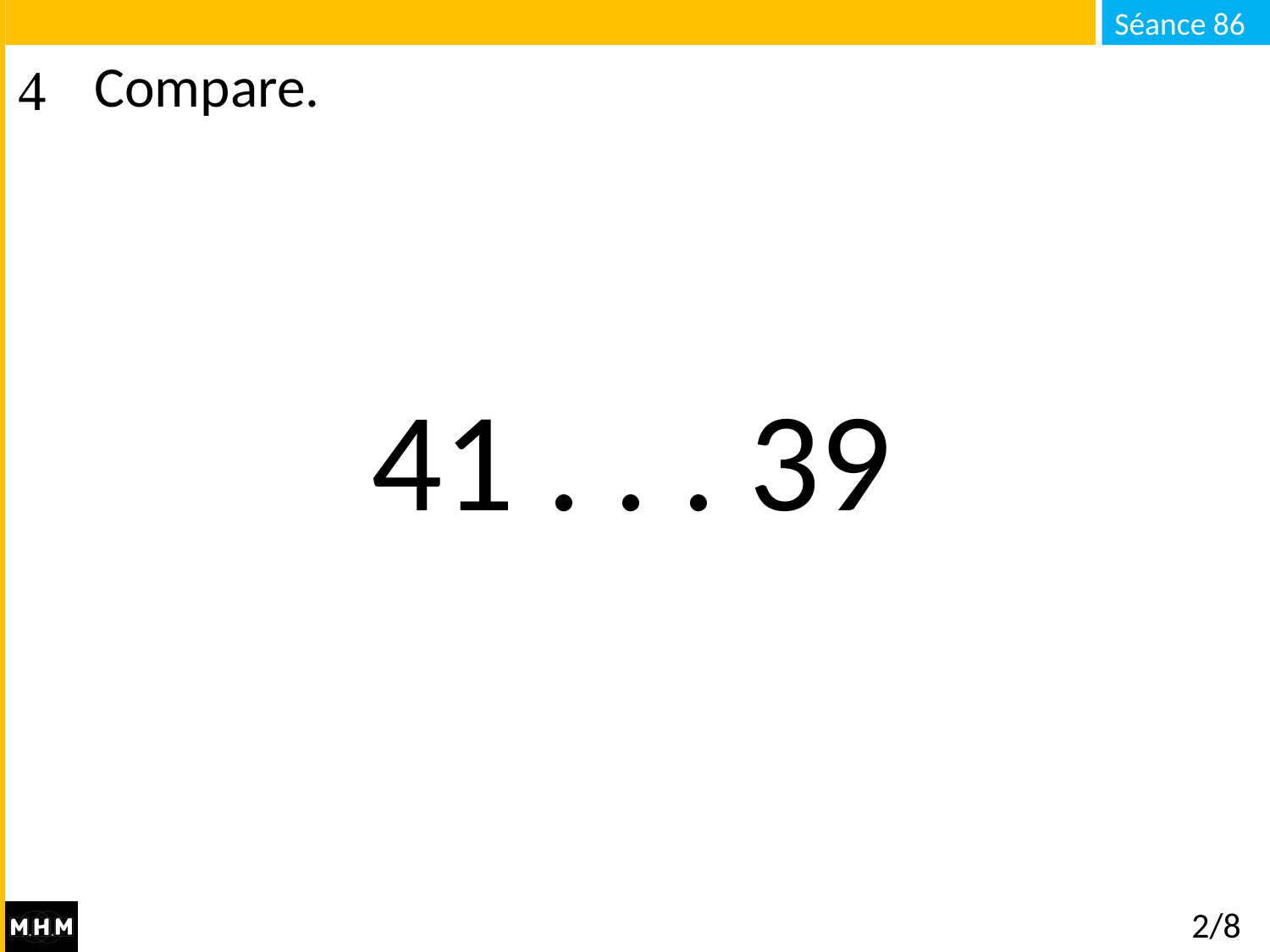

# Compare.
41 . . . 39
2/8